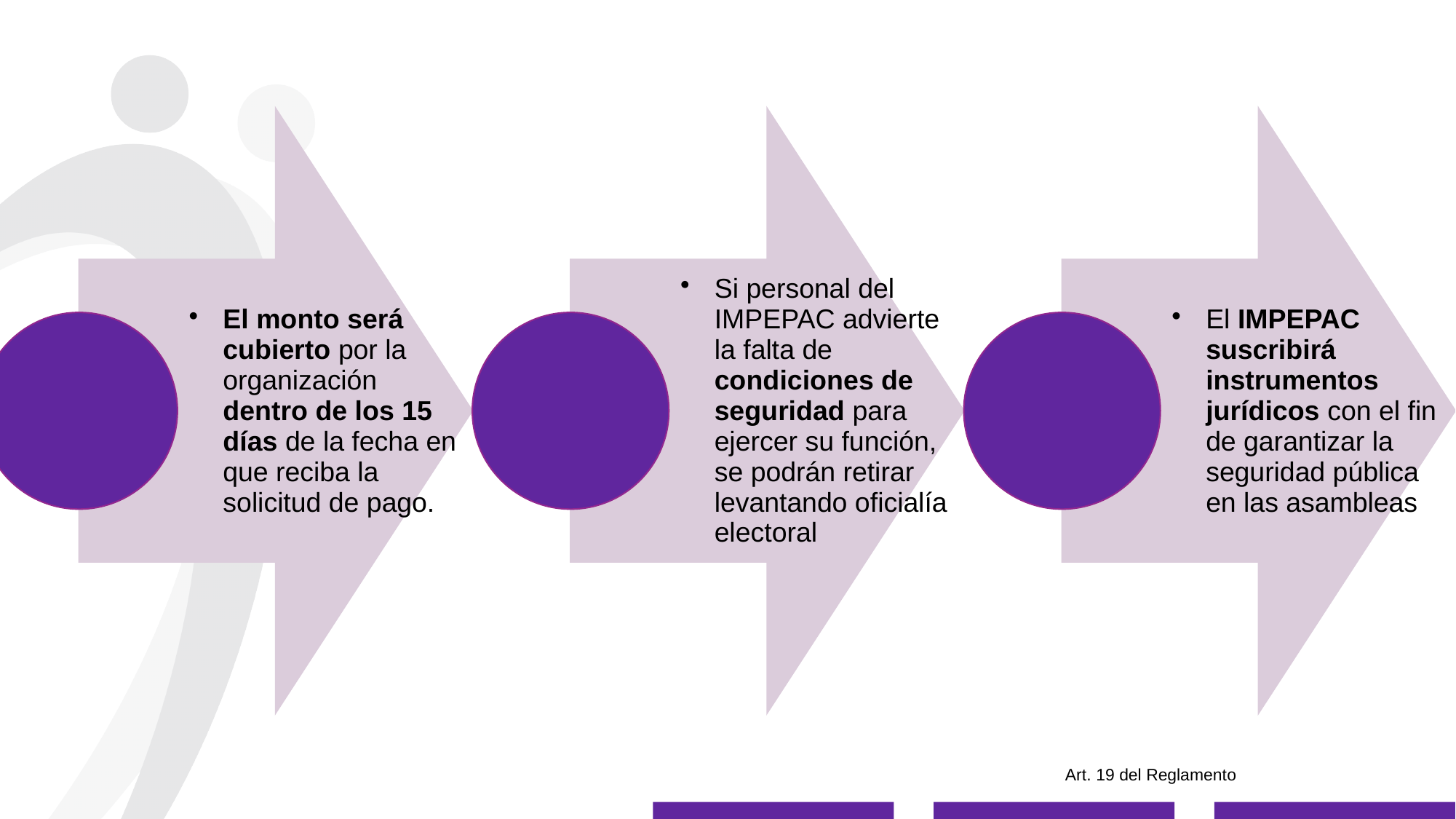

El monto será cubierto por la organización dentro de los 15 días de la fecha en que reciba la solicitud de pago.
Si personal del IMPEPAC advierte la falta de condiciones de seguridad para ejercer su función, se podrán retirar levantando oficialía electoral
El IMPEPAC suscribirá instrumentos jurídicos con el fin de garantizar la seguridad pública en las asambleas
Art. 19 del Reglamento